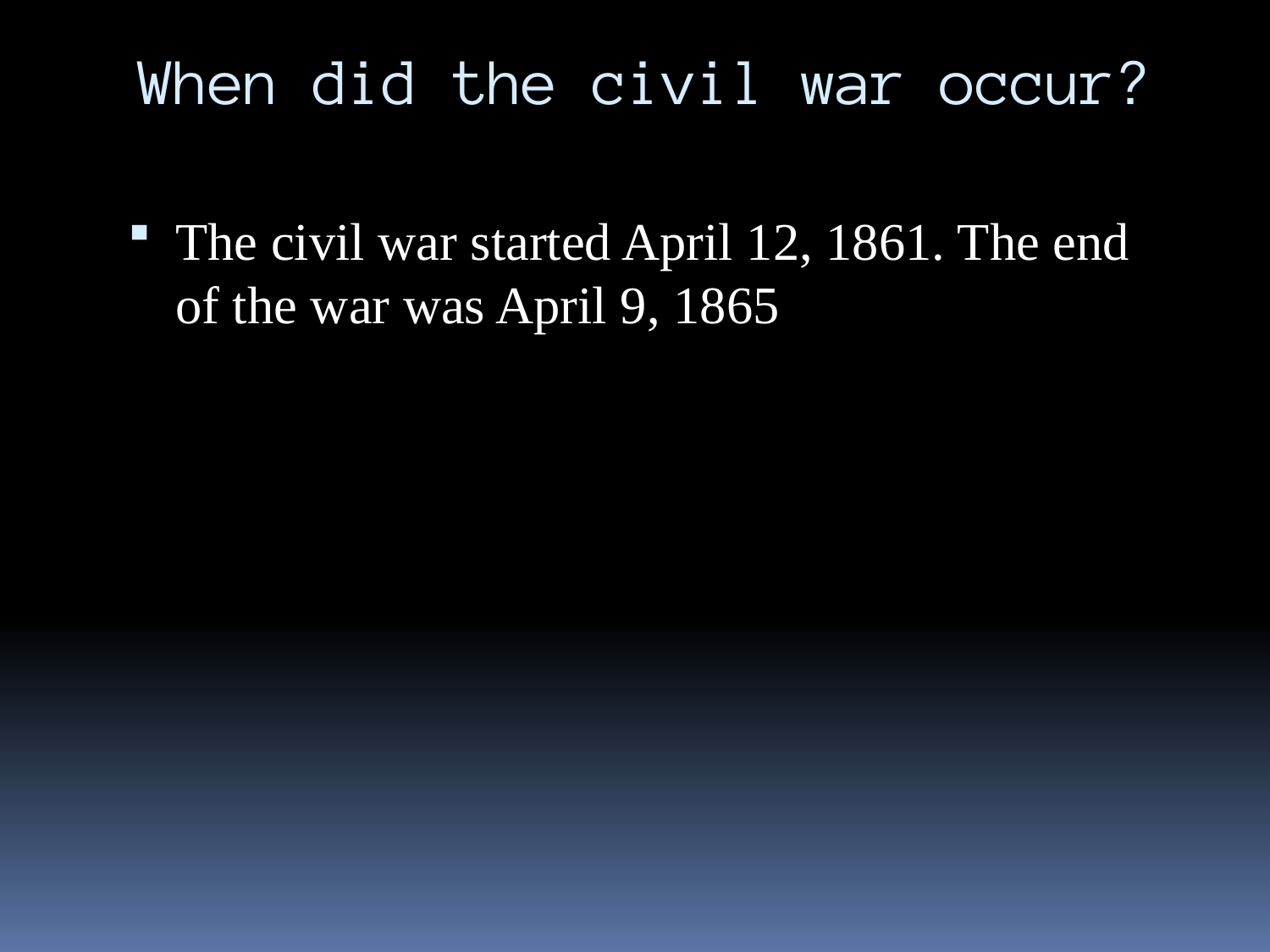

# When did the civil war occur?
The civil war started April 12, 1861. The end of the war was April 9, 1865